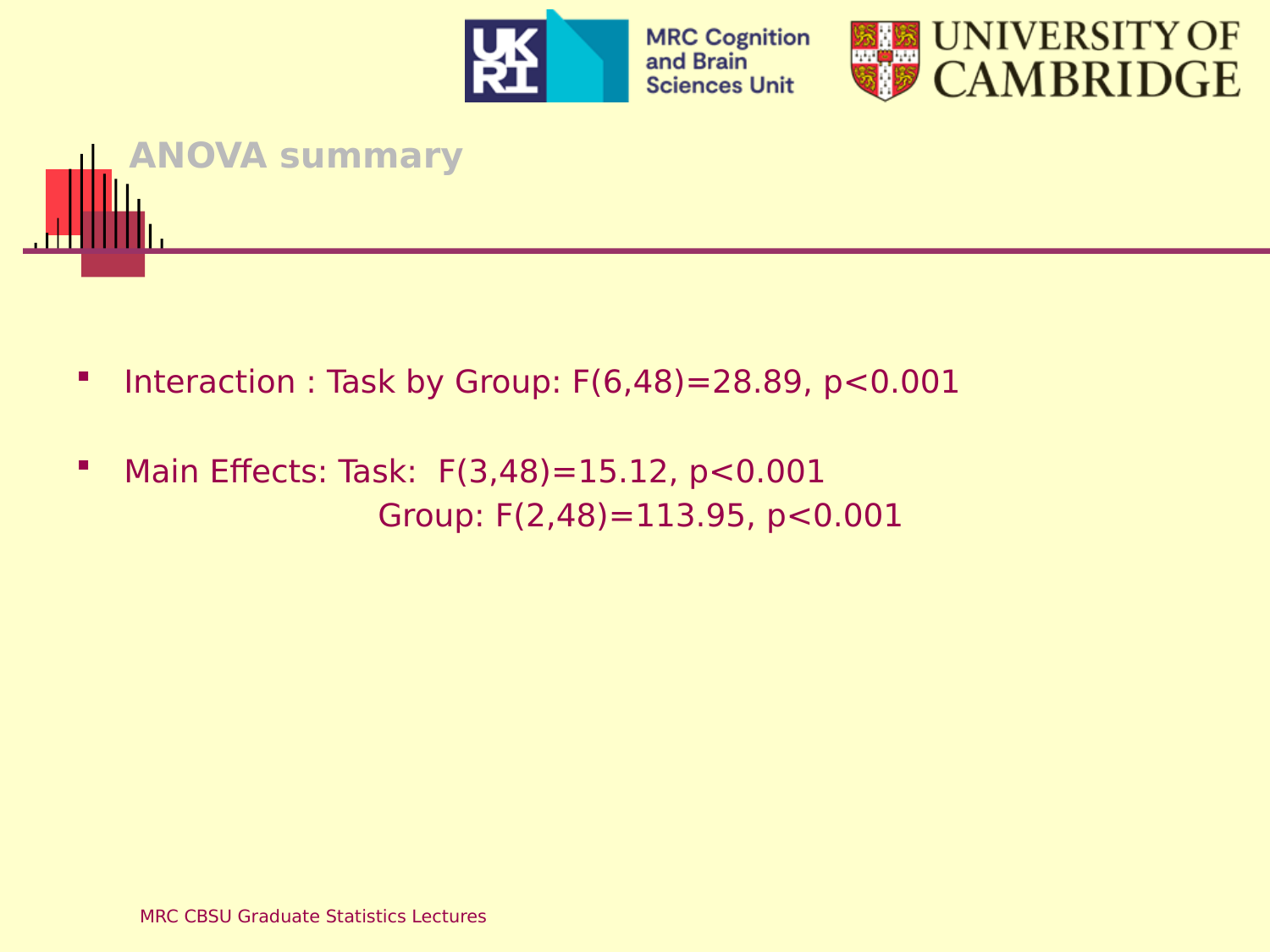

# ANOVA summary

Interaction : Task by Group: F(6,48)=28.89, p<0.001

Main Effects: Task:  F(3,48)=15.12, p<0.001
			Group: F(2,48)=113.95, p<0.001

MRC CBSU Graduate Statistics Lectures